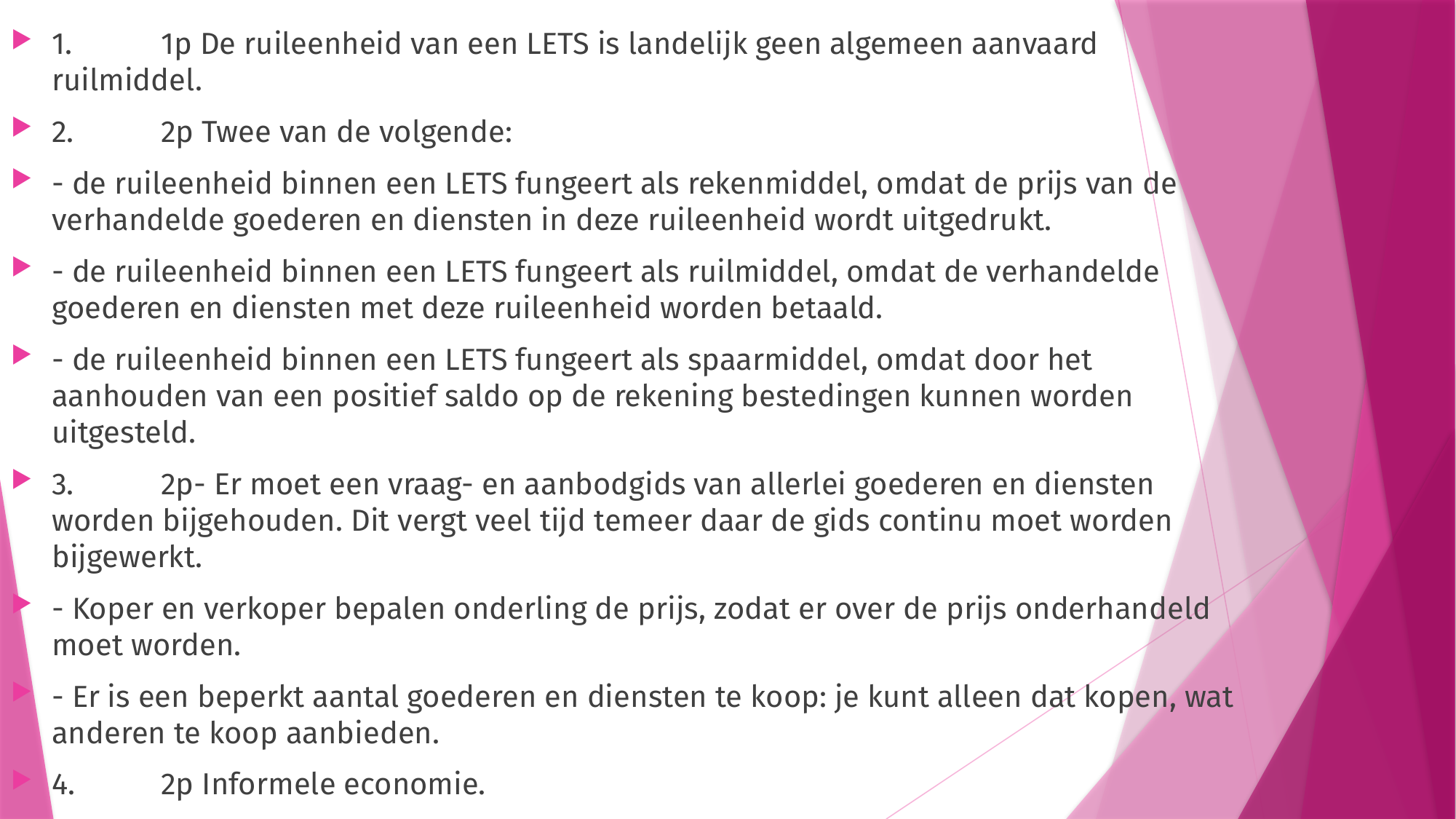

1.	1p De ruileenheid van een LETS is landelijk geen algemeen aanvaard ruilmiddel.
2.	2p Twee van de volgende:
- de ruileenheid binnen een LETS fungeert als rekenmiddel, omdat de prijs van de verhandelde goederen en diensten in deze ruileenheid wordt uitgedrukt.
- de ruileenheid binnen een LETS fungeert als ruilmiddel, omdat de verhandelde goederen en diensten met deze ruileenheid worden betaald.
- de ruileenheid binnen een LETS fungeert als spaarmiddel, omdat door het aanhouden van een positief saldo op de rekening bestedingen kunnen worden uitgesteld.
3.	2p- Er moet een vraag- en aanbodgids van allerlei goederen en diensten worden bijgehouden. Dit vergt veel tijd temeer daar de gids continu moet worden bijgewerkt.
- Koper en verkoper bepalen onderling de prijs, zodat er over de prijs onderhandeld moet worden.
- Er is een beperkt aantal goederen en diensten te koop: je kunt alleen dat kopen, wat anderen te koop aanbieden.
4.	2p Informele economie.
Het gaat om directe ruil, waarbij de transacties tussen personen niet officieel geregistreerd worden.